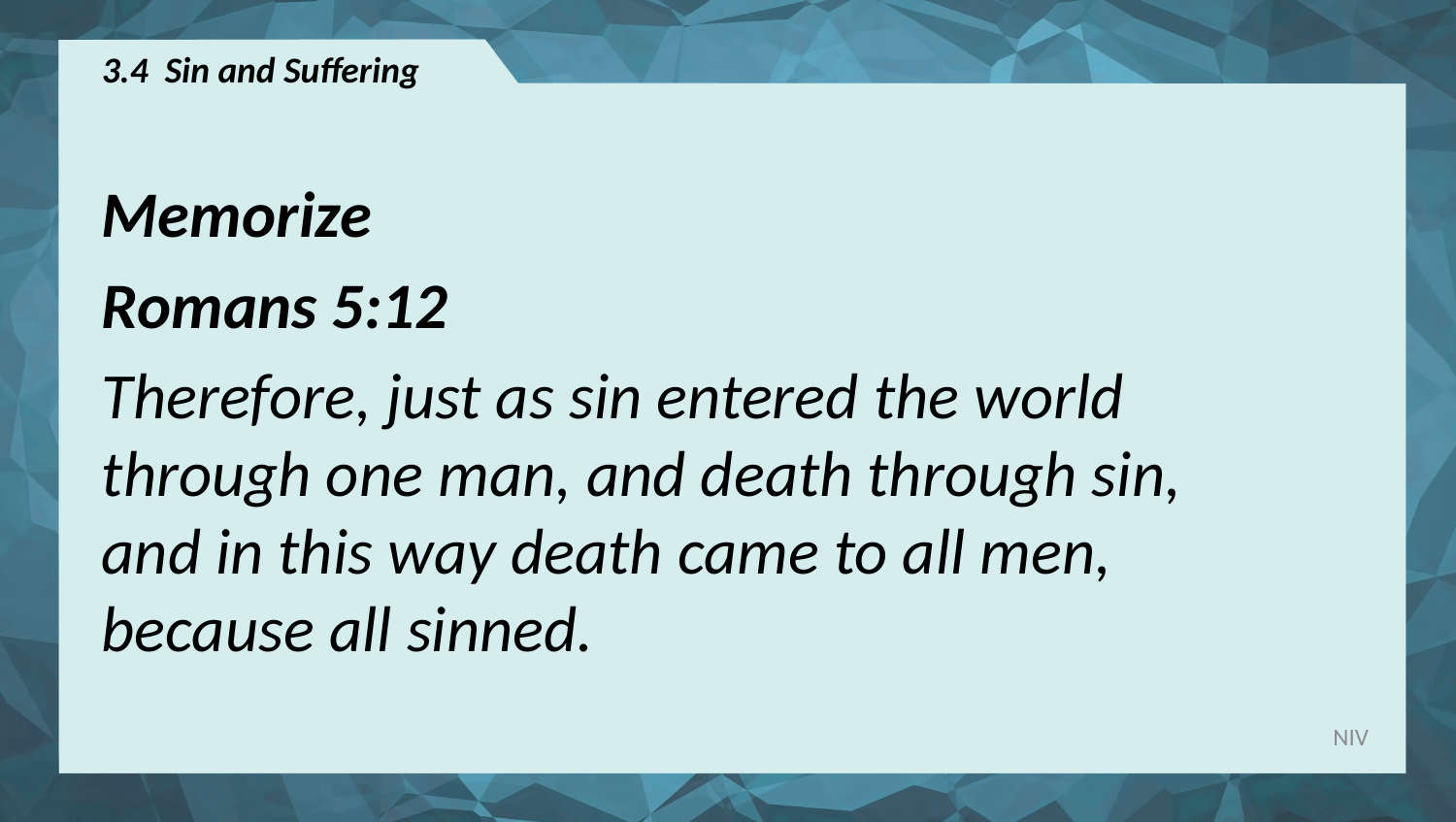

# 3.4  Sin and Suffering
Memorize
Romans 5:12
Therefore, just as sin entered the world through one man, and death through sin,
and in this way death came to all men,
because all sinned.
NIV